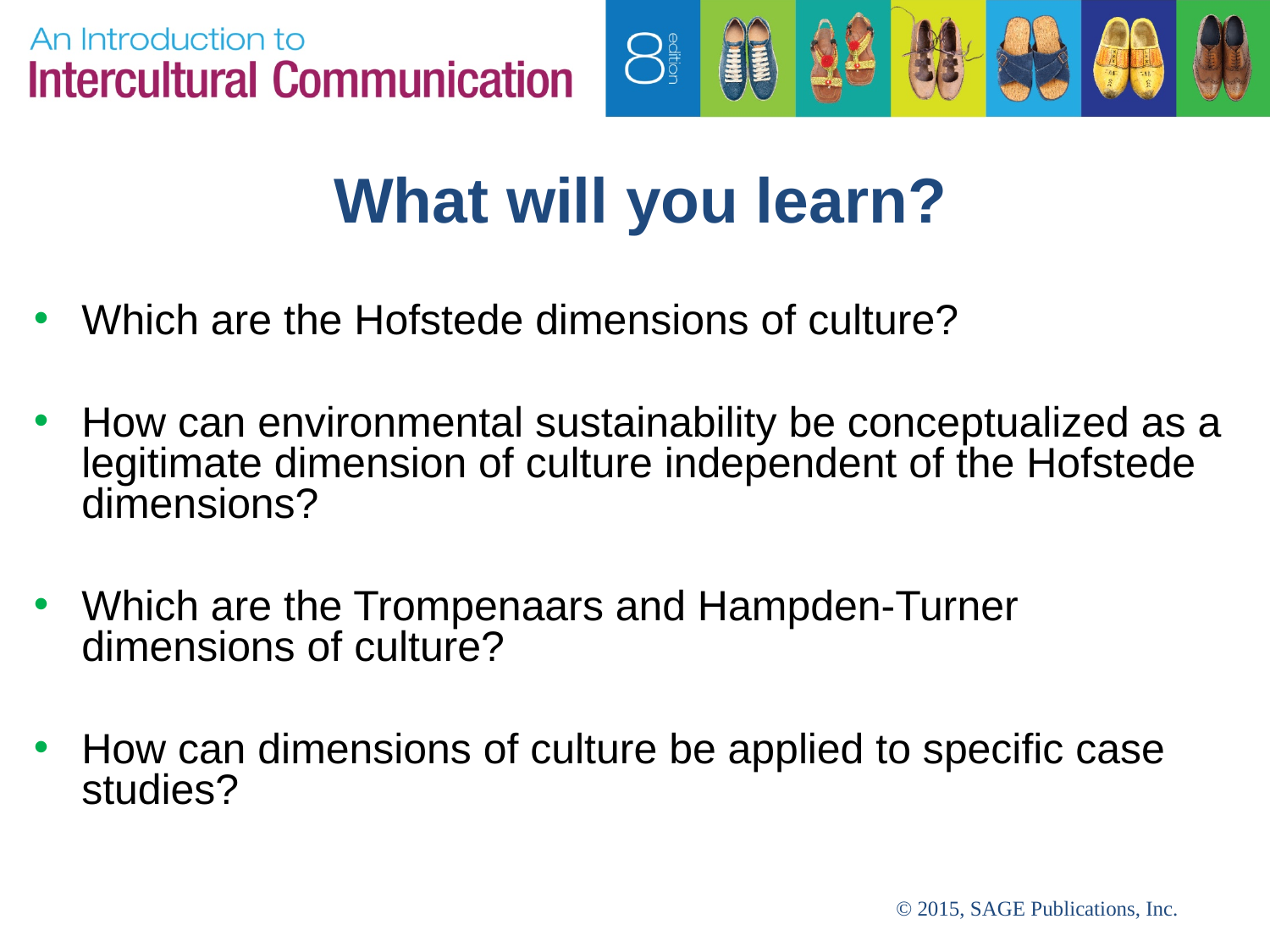

# What will you learn?
Which are the Hofstede dimensions of culture?

How can environmental sustainability be conceptualized as a legitimate dimension of culture independent of the Hofstede dimensions?

Which are the Trompenaars and Hampden-Turner dimensions of culture?

How can dimensions of culture be applied to specific case studies?
© 2015, SAGE Publications, Inc.